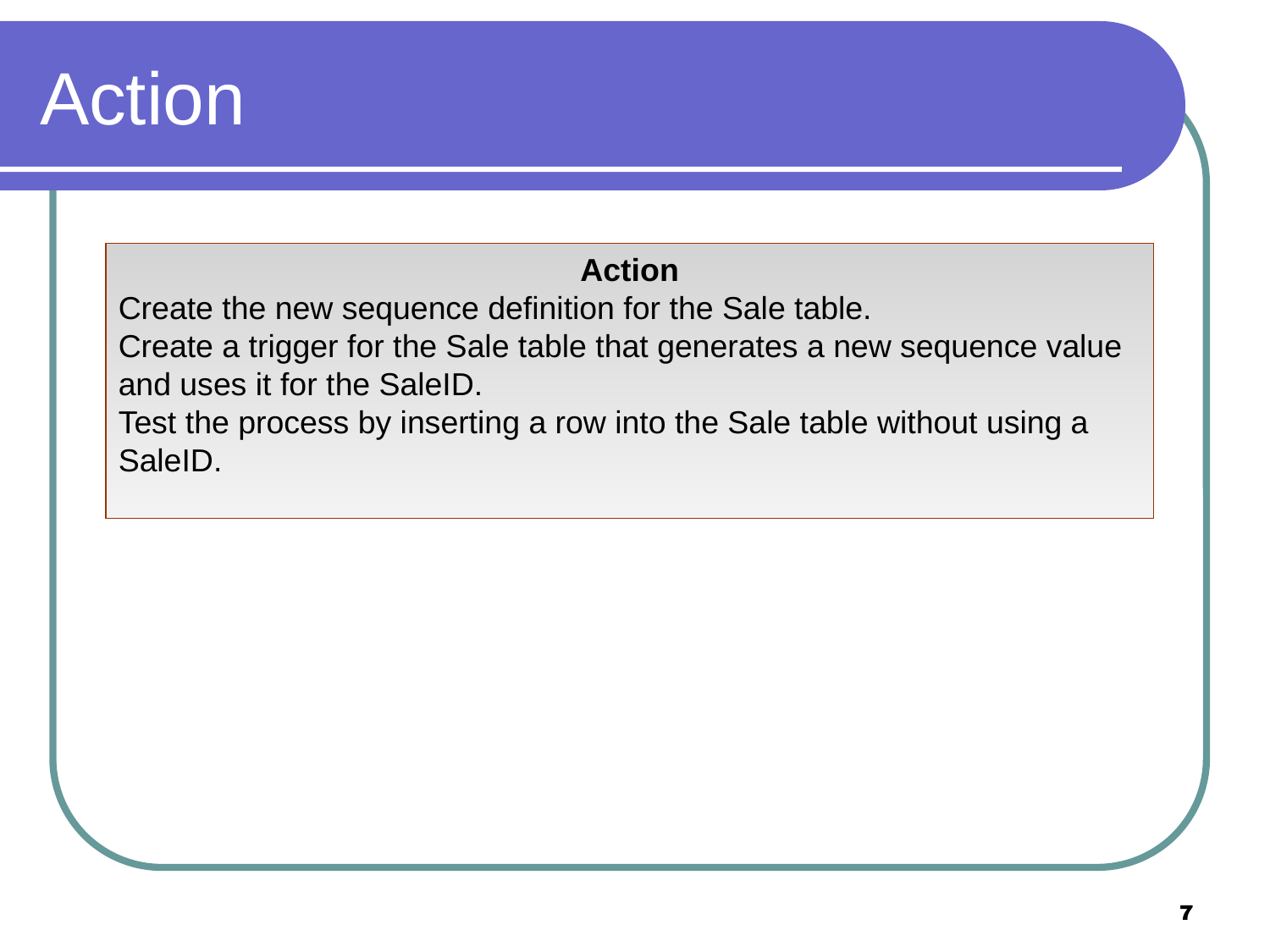

# Action
Action
Create the new sequence definition for the Sale table.
Create a trigger for the Sale table that generates a new sequence value and uses it for the SaleID.
Test the process by inserting a row into the Sale table without using a SaleID.
7